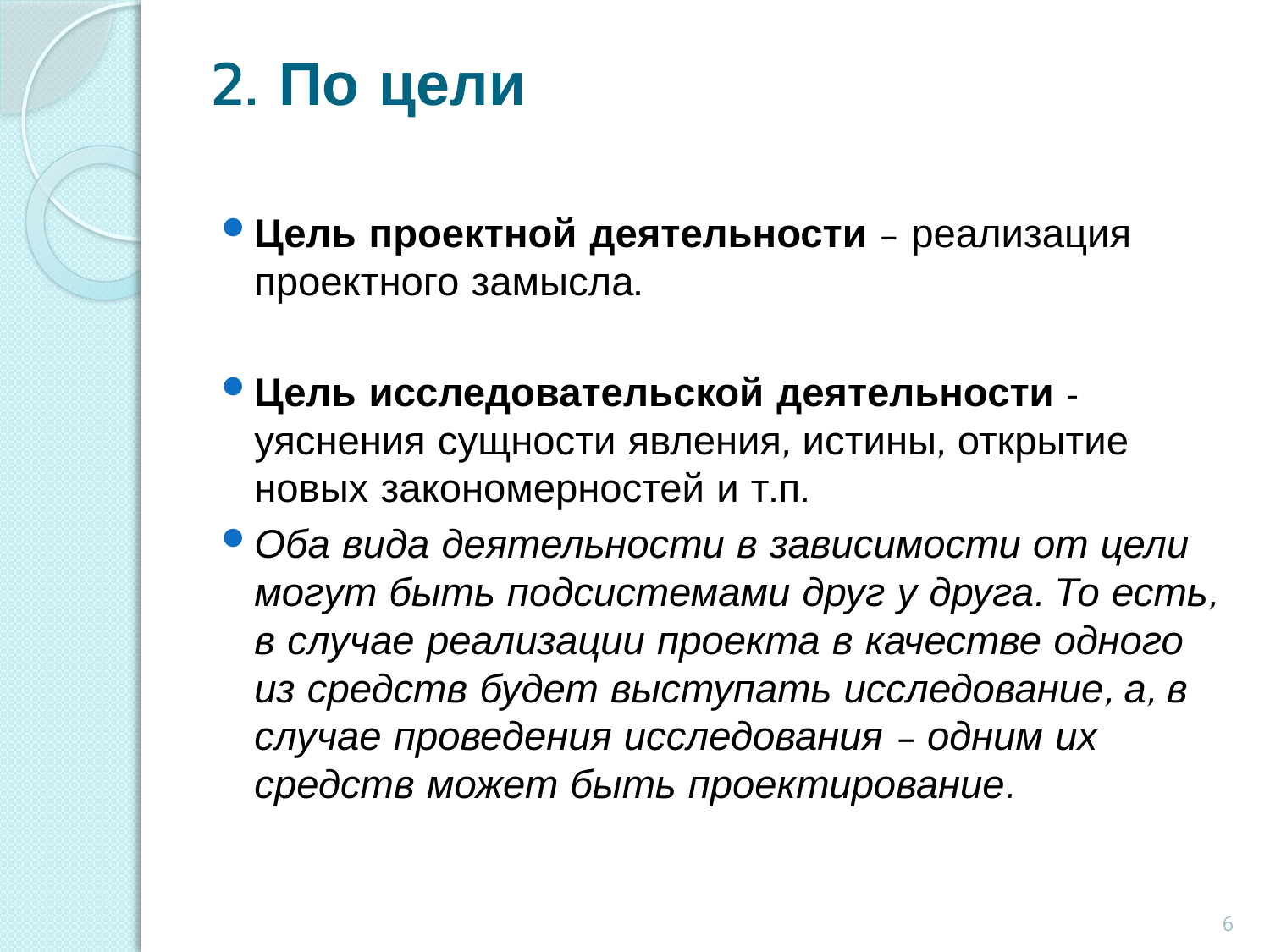

# 2. По цели
Цель проектной деятельности – реализация проектного замысла.

Цель исследовательской деятельности - уяснения сущности явления, истины, открытие новых закономерностей и т.п.
Оба вида деятельности в зависимости от цели могут быть подсистемами друг у друга. То есть, в случае реализации проекта в качестве одного из средств будет выступать исследование, а, в случае проведения исследования – одним их средств может быть проектирование.

6